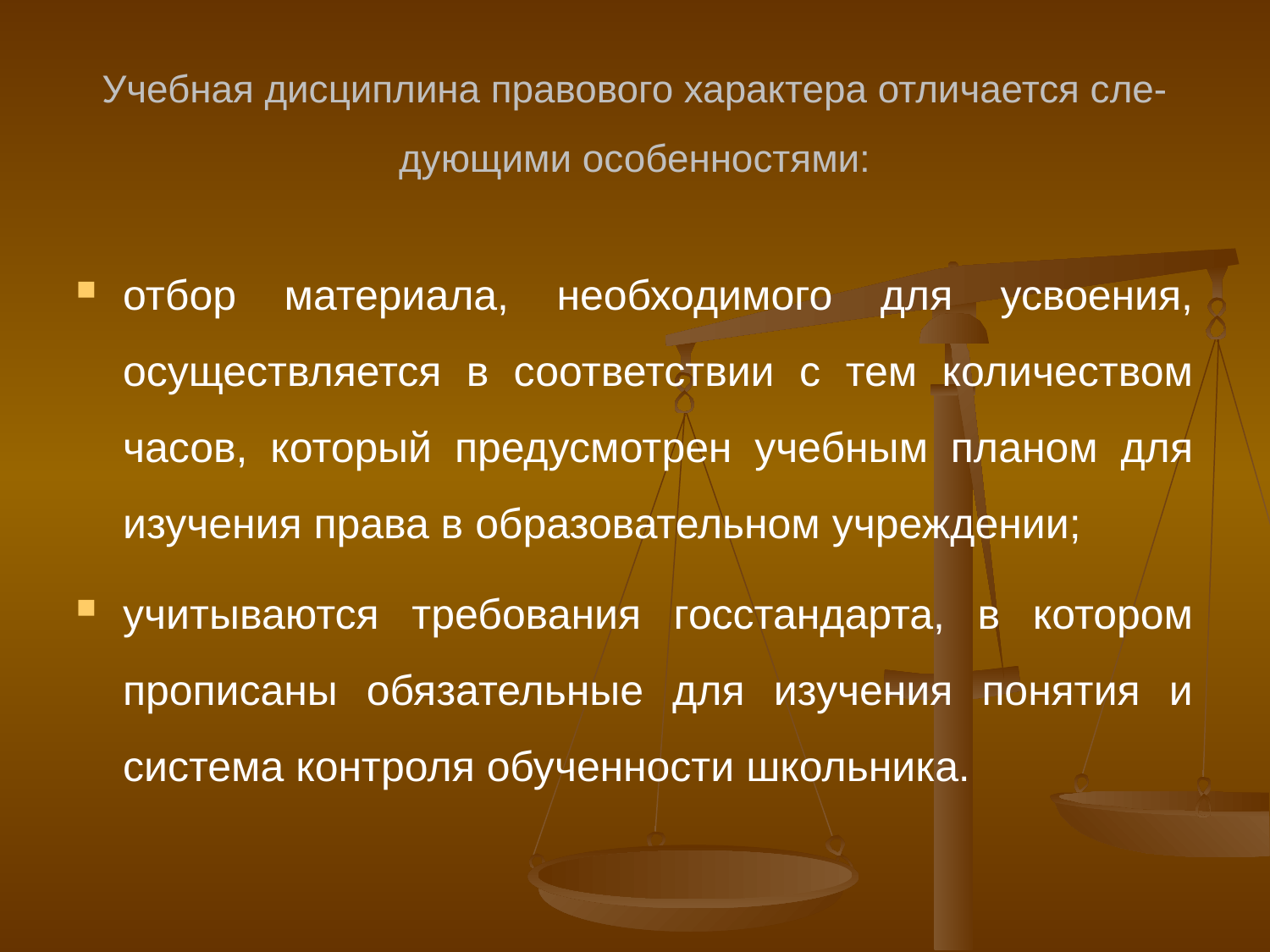

# Учебная дисциплина правового характера отличается сле- дующими особенностями:
отбор материала, необходимого для усвоения, осуществляется в соответствии с тем количеством часов, который предусмотрен учебным планом для изучения права в образовательном учреждении;
учитываются требования госстандарта, в котором прописаны обязательные для изучения понятия и система контроля обученности школьника.